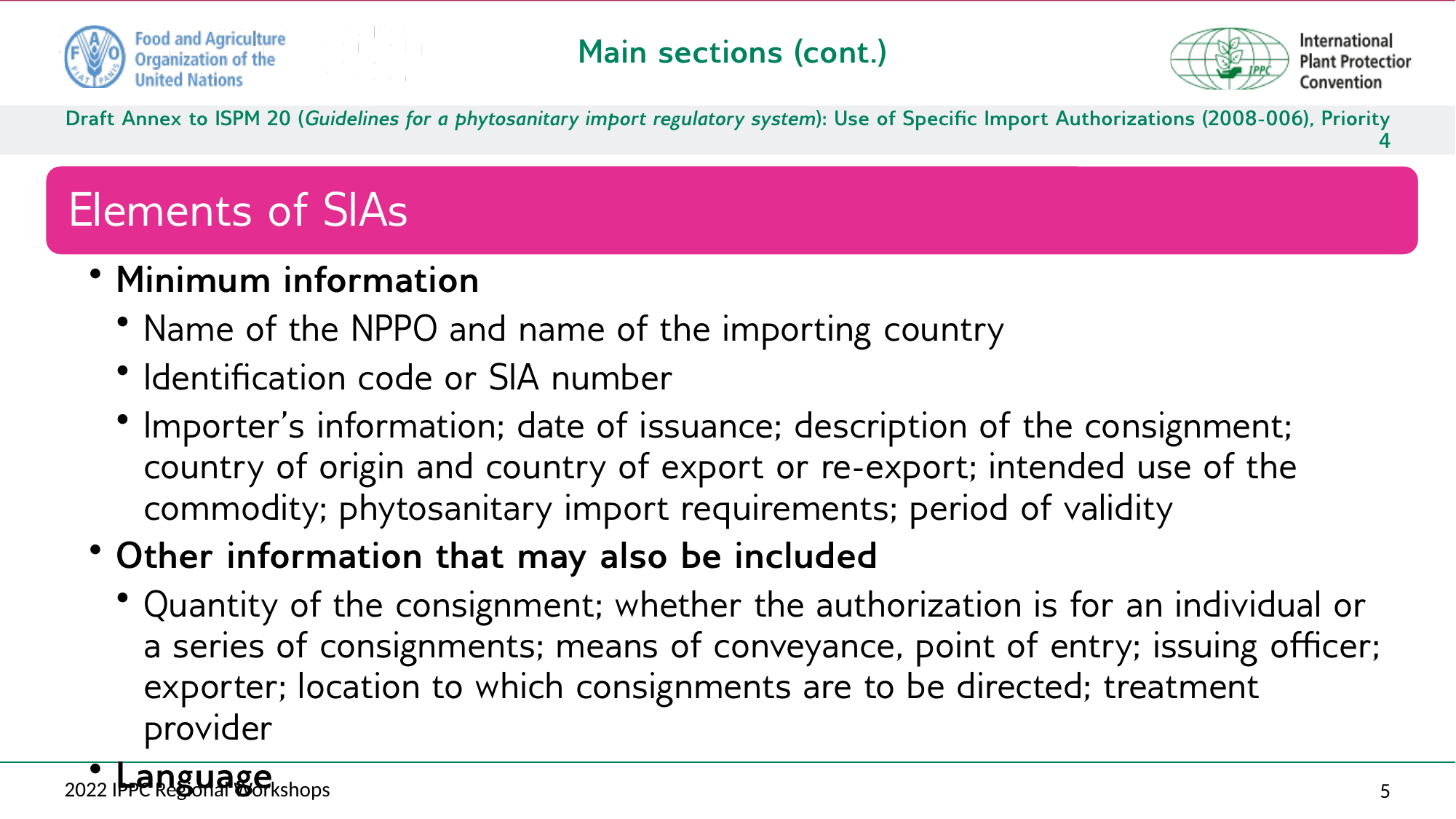

Main sections (cont.)
Elements of SIAs
Minimum information
Name of the NPPO and name of the importing country
Identification code or SIA number
Importer’s information; date of issuance; description of the consignment; country of origin and country of export or re-export; intended use of the commodity; phytosanitary import requirements; period of validity
Other information that may also be included
Quantity of the consignment; whether the authorization is for an individual or a series of consignments; means of conveyance, point of entry; issuing officer; exporter; location to which consignments are to be directed; treatment provider
Language